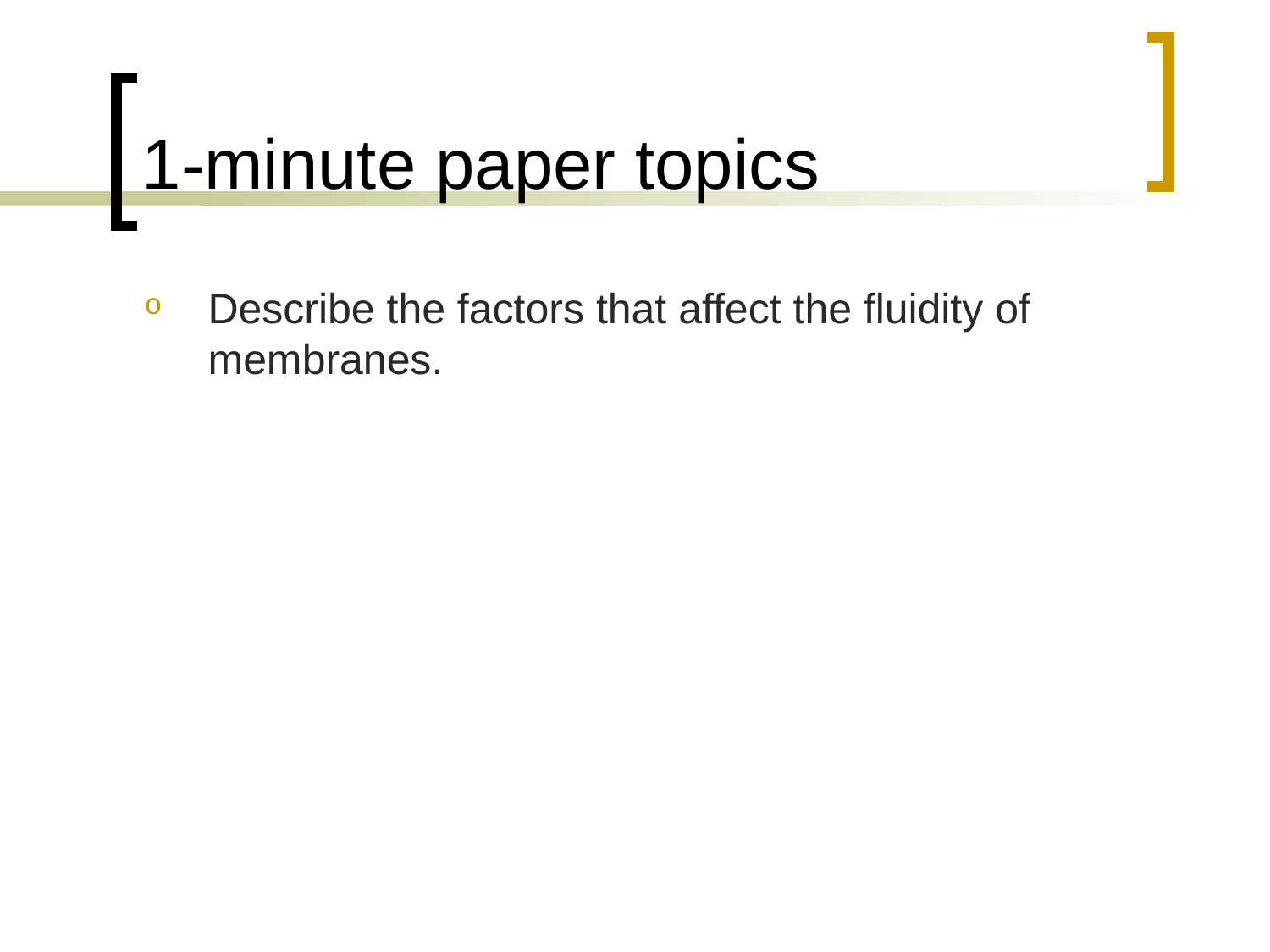

# 1-minute paper topics
Describe the factors that affect the fluidity of membranes.